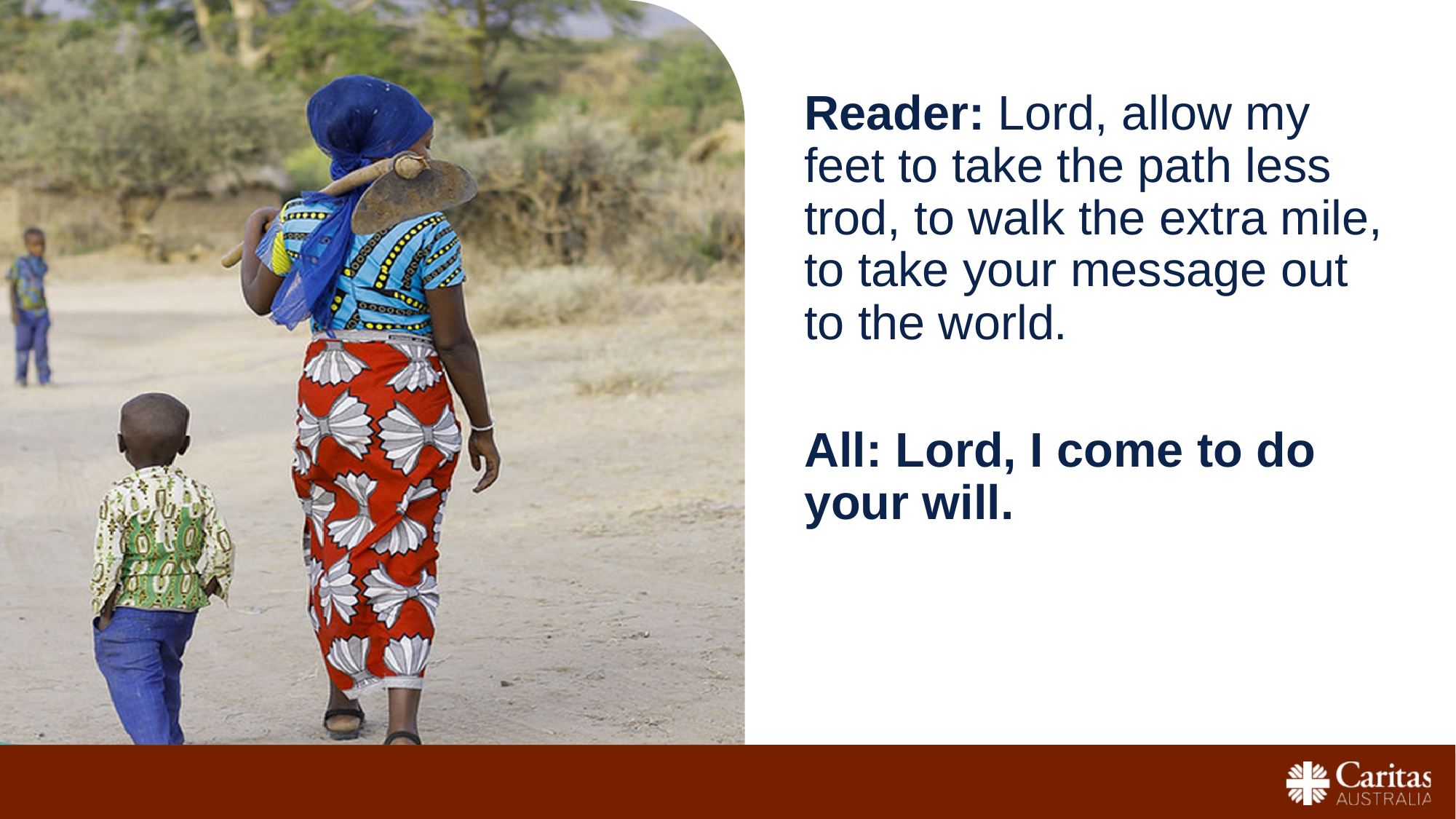

Reader: Lord, allow my feet to take the path less trod, to walk the extra mile, to take your message out to the world.

All: Lord, I come to do your will.